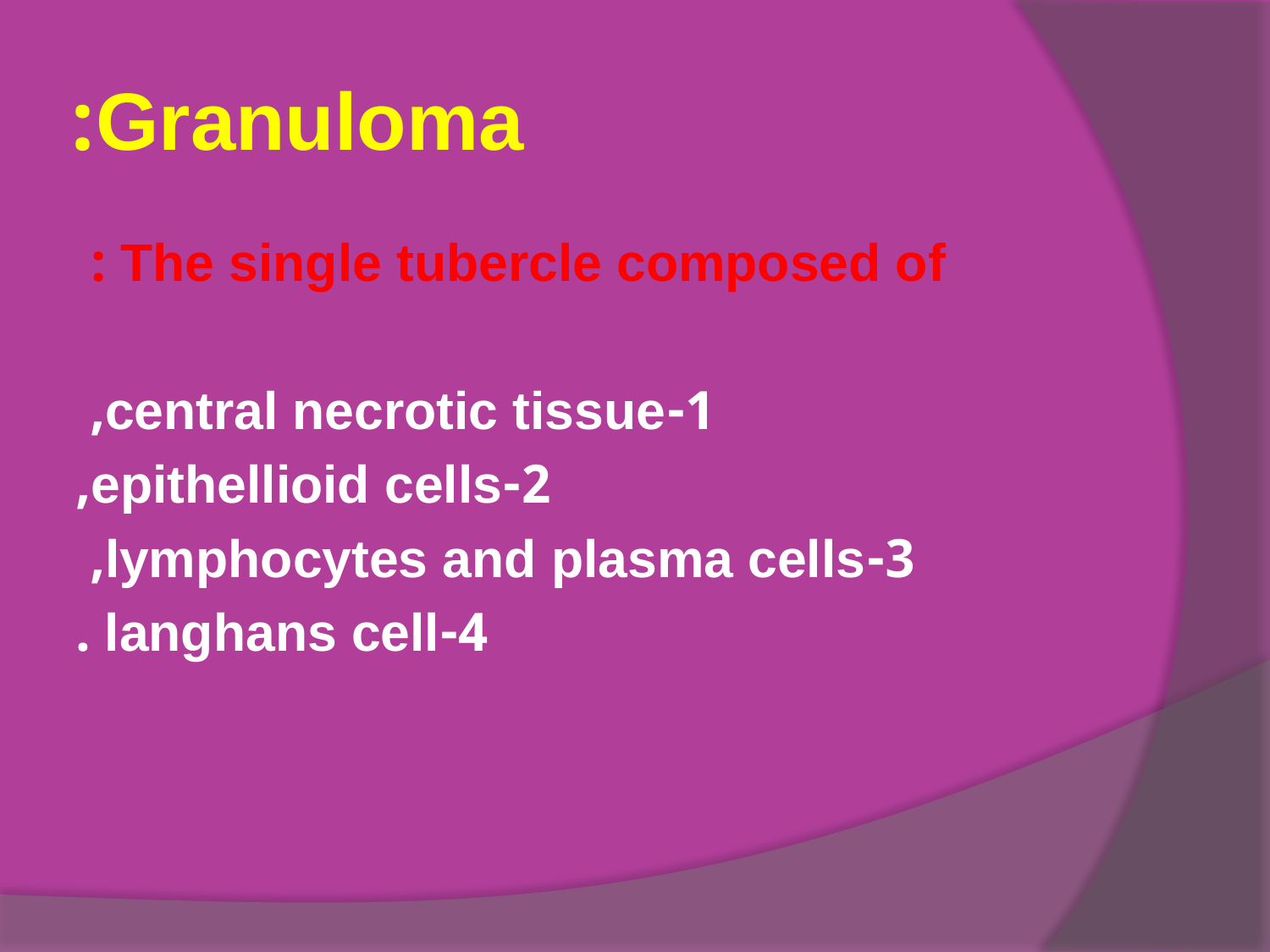

# Granuloma:
The single tubercle composed of :

1-central necrotic tissue,
2-epithellioid cells,
3-lymphocytes and plasma cells,
4-langhans cell .